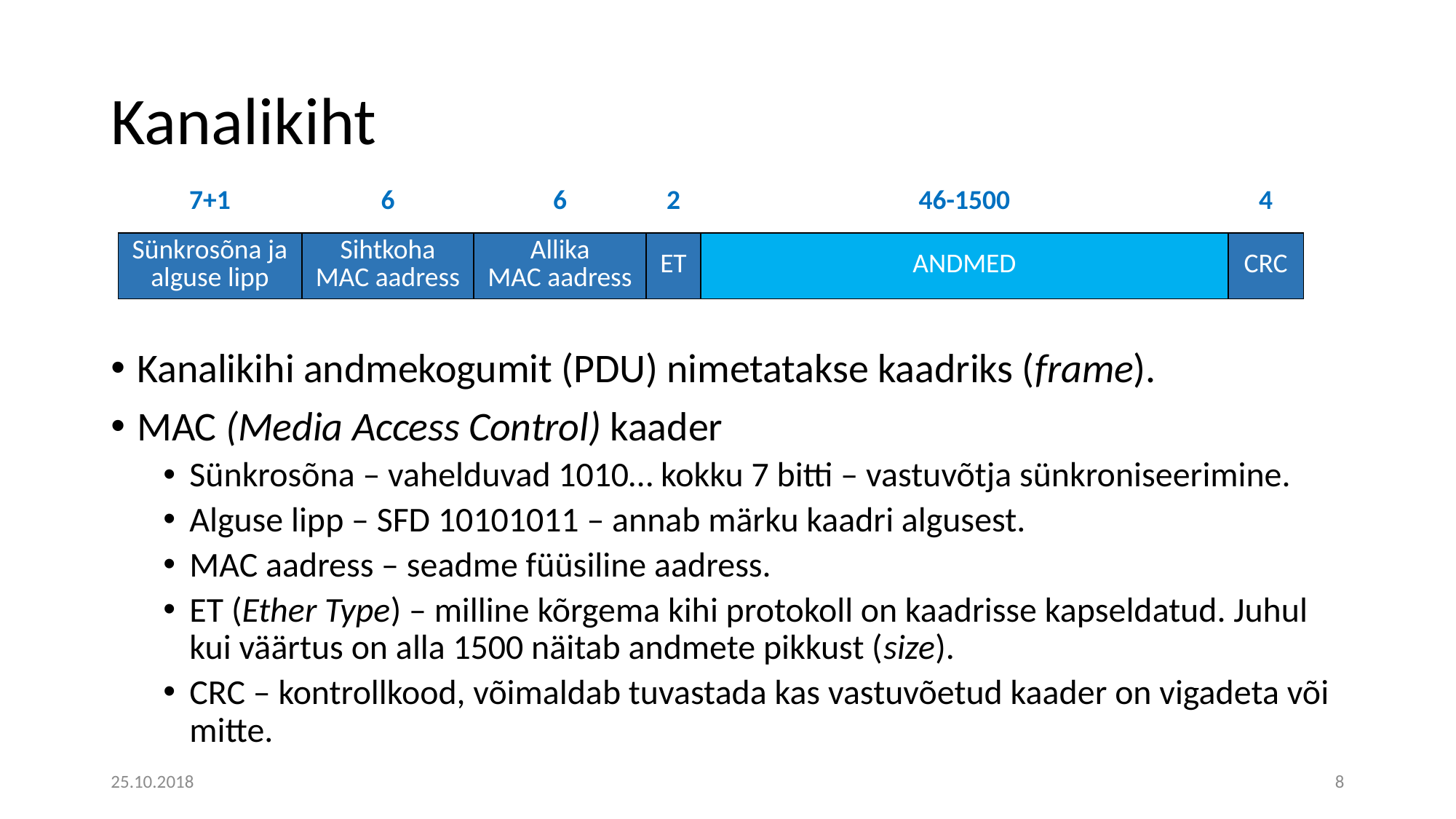

# Kanalikiht
| 7+1 | 6 | 6 | 2 | 46-1500 | 4 |
| --- | --- | --- | --- | --- | --- |
| Sünkrosõna ja alguse lipp | Sihtkoha MAC aadress | Allika MAC aadress | ET | ANDMED | CRC |
Kanalikihi andmekogumit (PDU) nimetatakse kaadriks (frame).
MAC (Media Access Control) kaader
Sünkrosõna – vahelduvad 1010… kokku 7 bitti – vastuvõtja sünkroniseerimine.
Alguse lipp – SFD 10101011 – annab märku kaadri algusest.
MAC aadress – seadme füüsiline aadress.
ET (Ether Type) – milline kõrgema kihi protokoll on kaadrisse kapseldatud. Juhul kui väärtus on alla 1500 näitab andmete pikkust (size).
CRC – kontrollkood, võimaldab tuvastada kas vastuvõetud kaader on vigadeta või mitte.
25.10.2018
8